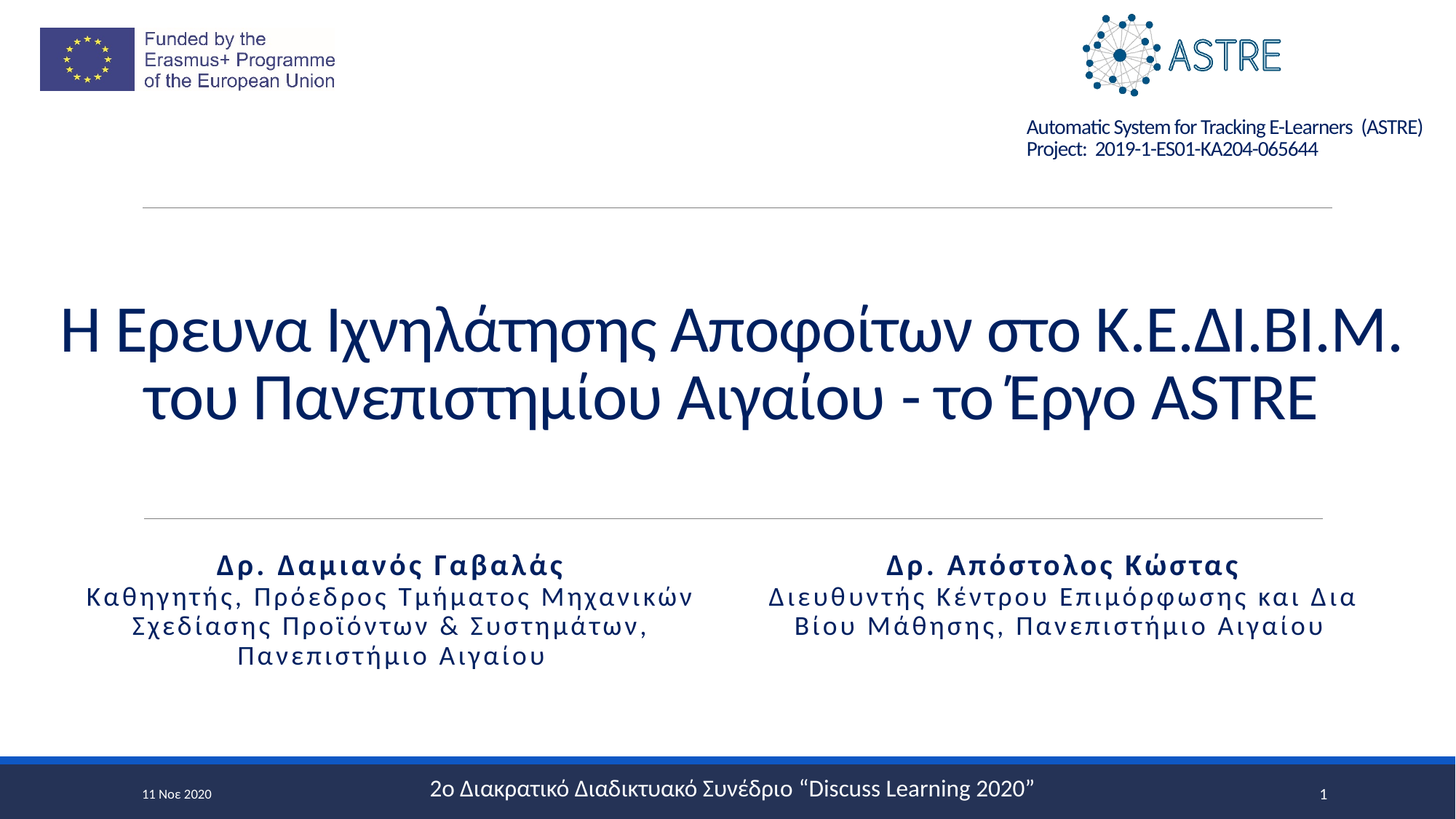

# Η Έρευνα Ιχνηλάτησης Αποφοίτων στο Κ.Ε.ΔΙ.ΒΙ.Μ. του Πανεπιστημίου Αιγαίου - το Έργο ASTRE
Δρ. Απόστολος Κώστας
Διευθυντής Κέντρου Επιμόρφωσης και Δια Βίου Μάθησης, Πανεπιστήμιο Αιγαίου
Δρ. Δαμιανός Γαβαλάς
Καθηγητής, Πρόεδρος Τμήματος Μηχανικών Σχεδίασης Προϊόντων & Συστημάτων, Πανεπιστήμιο Αιγαίου
11 Νοε 2020
1